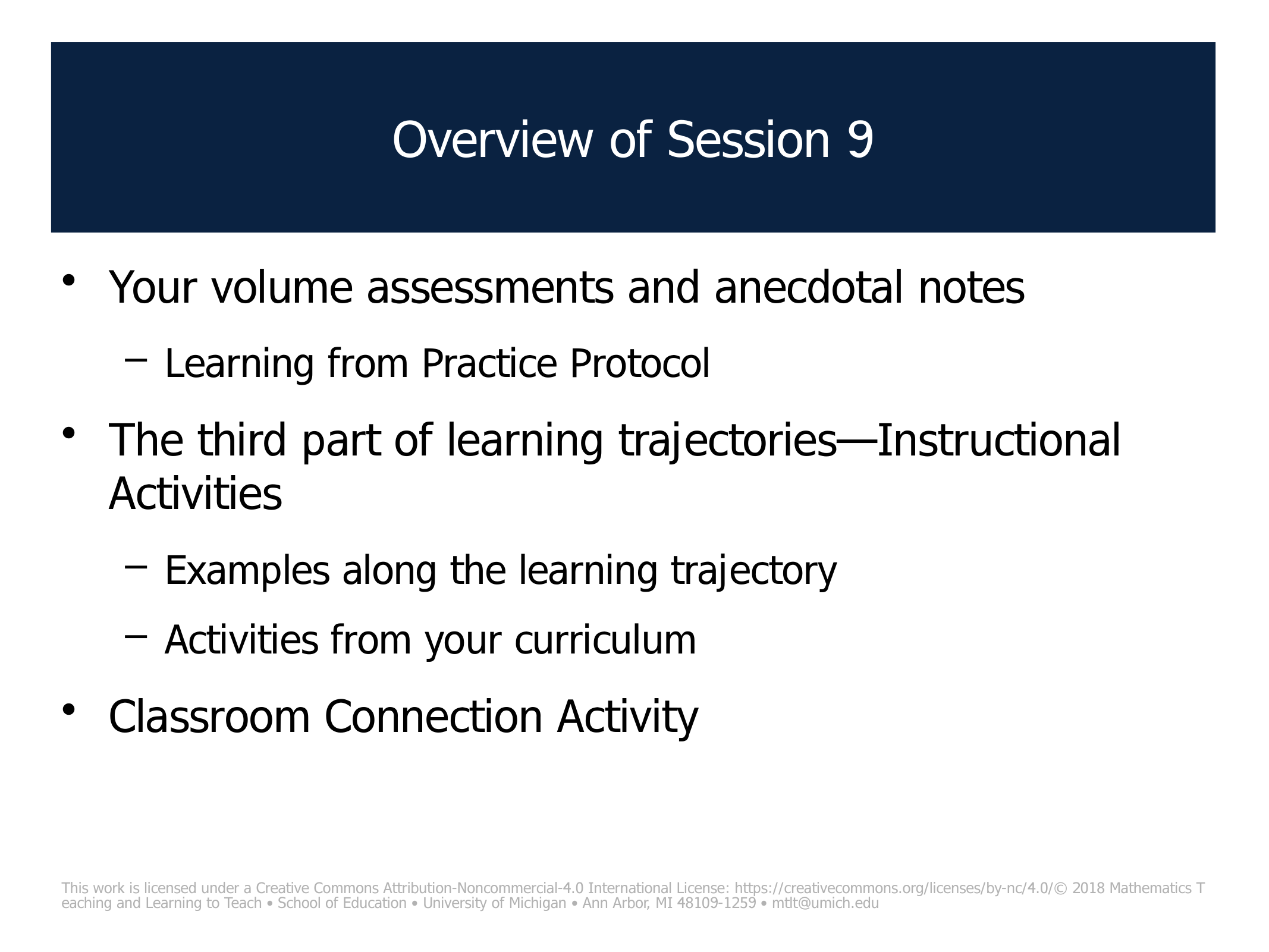

# Overview of Session 9
Your volume assessments and anecdotal notes
Learning from Practice Protocol
The third part of learning trajectories—Instructional Activities
Examples along the learning trajectory
Activities from your curriculum
Classroom Connection Activity
This work is licensed under a Creative Commons Attribution-Noncommercial-4.0 International License: https://creativecommons.org/licenses/by-nc/4.0/
© 2018 Mathematics Teaching and Learning to Teach • School of Education • University of Michigan • Ann Arbor, MI 48109-1259 • mtlt@umich.edu